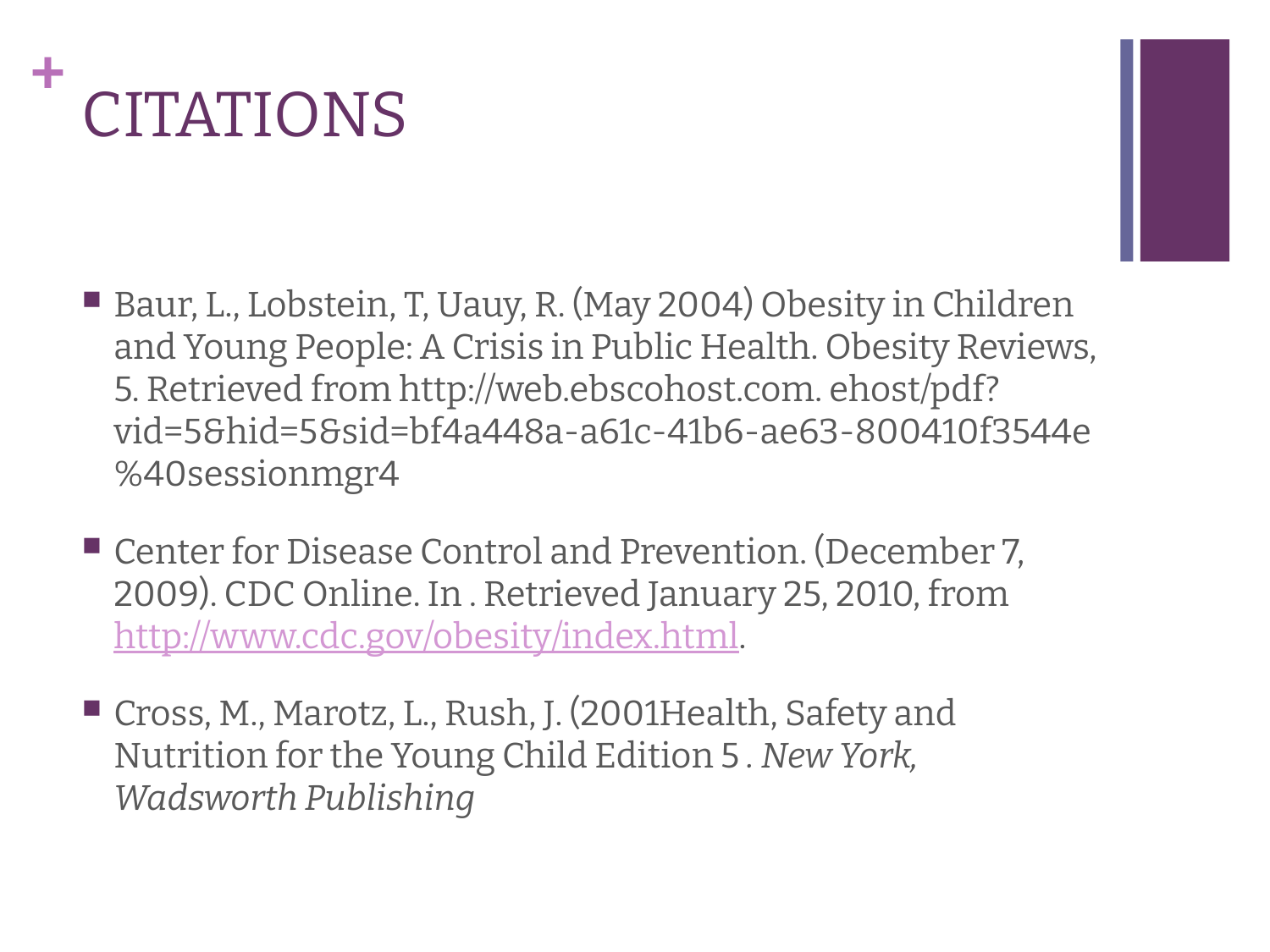

# CITATIONS
Baur, L., Lobstein, T, Uauy, R. (May 2004) Obesity in Children and Young People: A Crisis in Public Health. Obesity Reviews, 5. Retrieved from http://web.ebscohost.com. ehost/pdf?vid=5&hid=5&sid=bf4a448a-a61c-41b6-ae63-800410f3544e%40sessionmgr4
Center for Disease Control and Prevention. (December 7, 2009). CDC Online. In . Retrieved January 25, 2010, from http://www.cdc.gov/obesity/index.html.
Cross, M., Marotz, L., Rush, J. (2001Health, Safety and Nutrition for the Young Child Edition 5 . New York,  Wadsworth Publishing